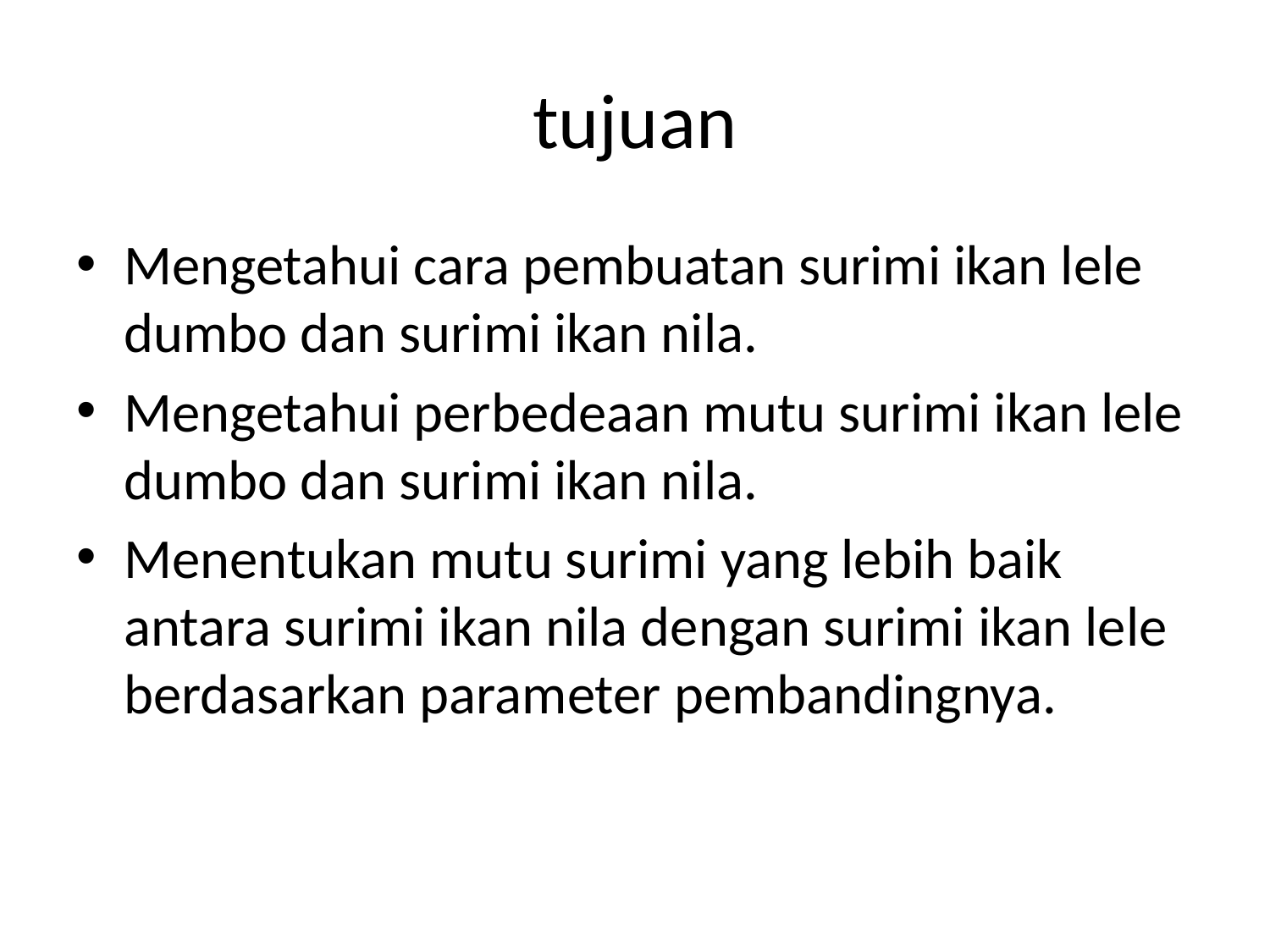

# tujuan
Mengetahui cara pembuatan surimi ikan lele dumbo dan surimi ikan nila.
Mengetahui perbedeaan mutu surimi ikan lele dumbo dan surimi ikan nila.
Menentukan mutu surimi yang lebih baik antara surimi ikan nila dengan surimi ikan lele berdasarkan parameter pembandingnya.